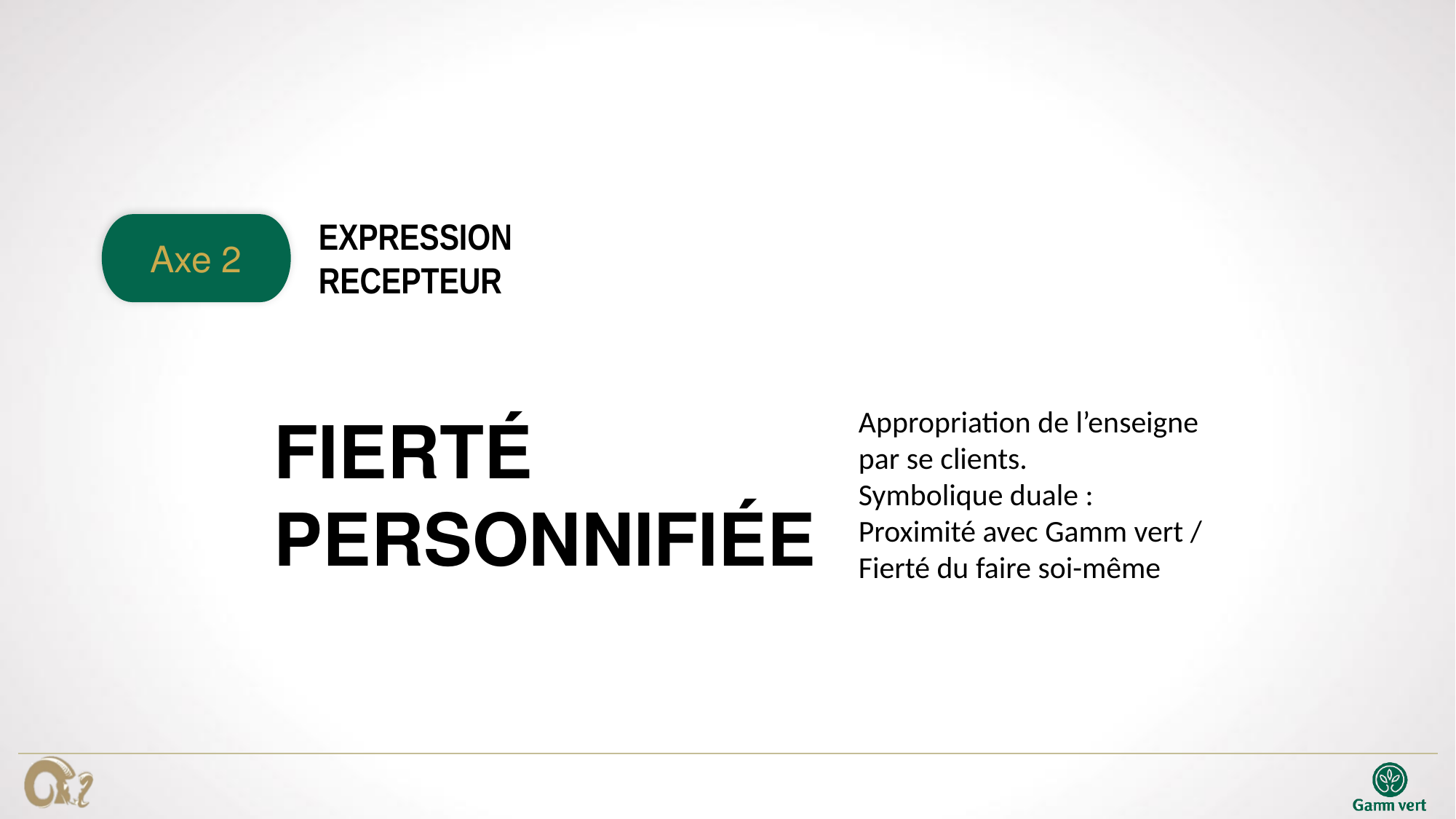

EXPRESSION
RECEPTEUR
Axe 2
Appropriation de l’enseigne
par se clients.
Symbolique duale :
Proximité avec Gamm vert /
Fierté du faire soi-même
FIERTÉ
PERSONNIFIÉE